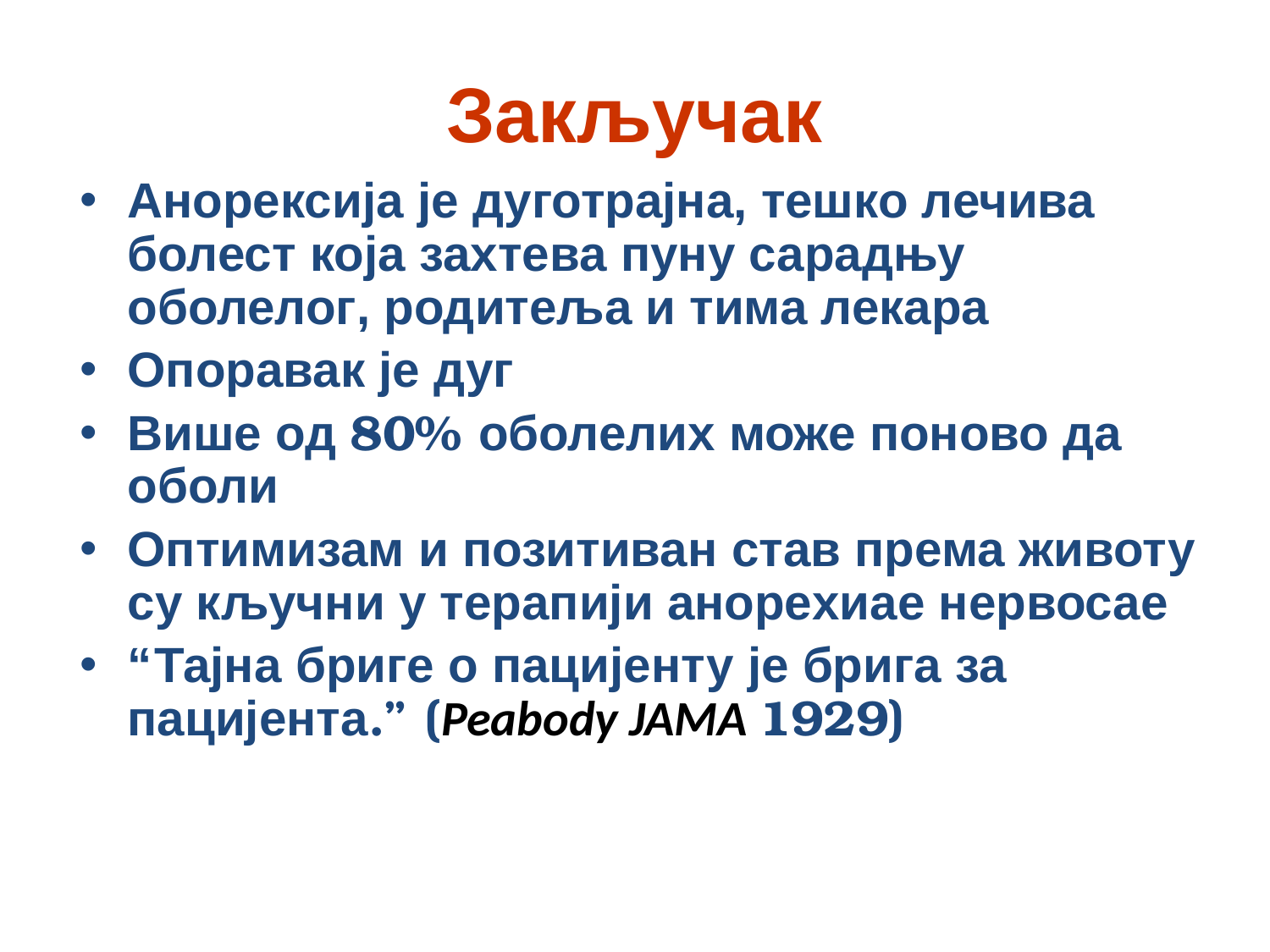

# Закључак
Анорексија је дуготрајна, тешко лечива болест која захтева пуну сарадњу оболелог, родитеља и тима лекара
Опоравак је дуг
Више од 80% оболелих може поново да оболи
Оптимизам и позитиван став према животу су кључни у терапији анореxиае нервосае
“Тајна бриге о пацијенту је брига за пацијента.” (Peabody JAMA 1929)